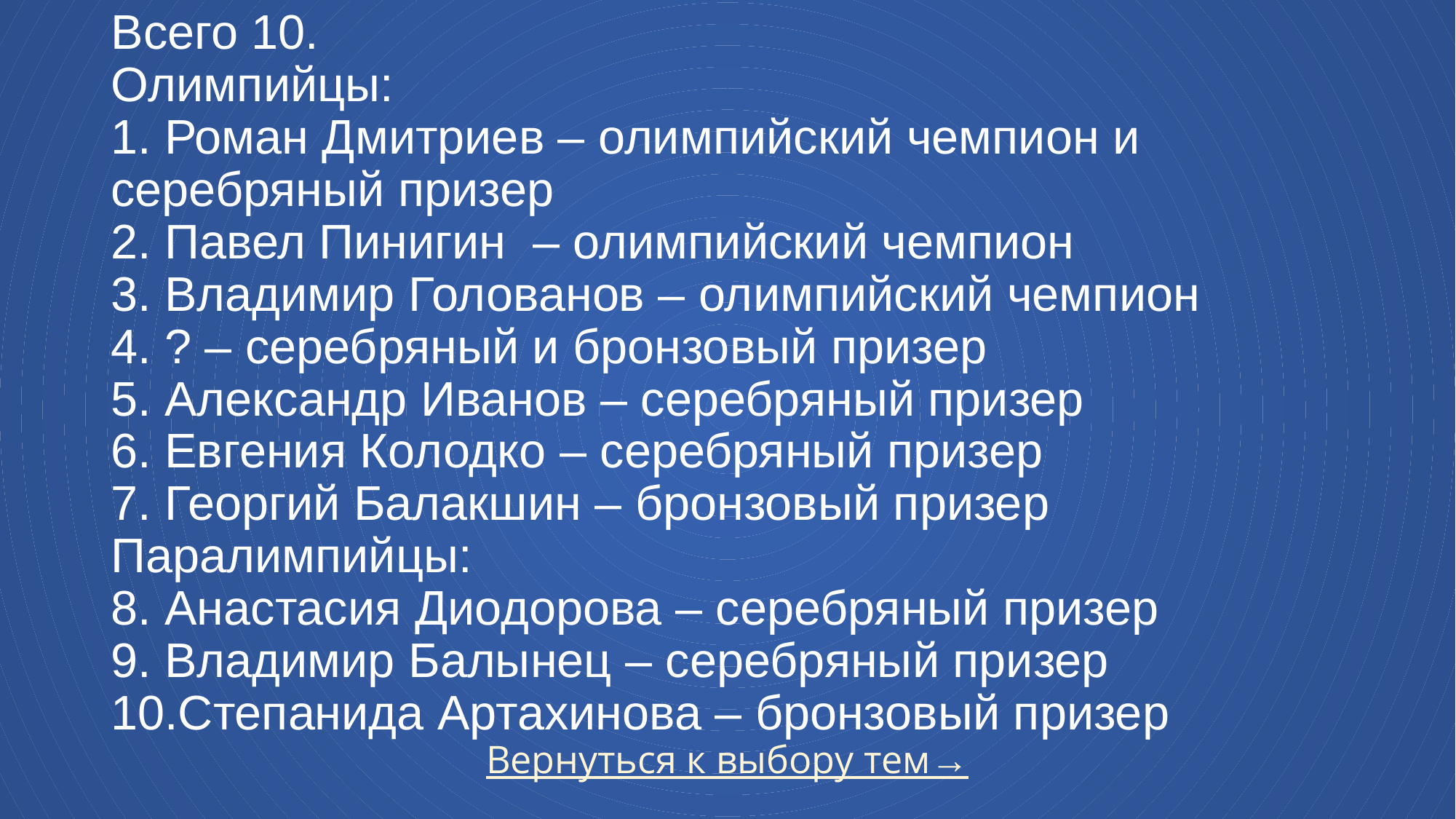

# Всего 10. Олимпийцы: 1. Роман Дмитриев – олимпийский чемпион и серебряный призер 2. Павел Пинигин  – олимпийский чемпион 3. Владимир Голованов – олимпийский чемпион 4. ? – серебряный и бронзовый призер 5. Александр Иванов – серебряный призер 6. Евгения Колодко – серебряный призер 7. Георгий Балакшин – бронзовый призер Паралимпийцы: 8. Анастасия Диодорова – серебряный призер 9. Владимир Балынец – серебряный призер 10.Степанида Артахинова – бронзовый призер
Вернуться к выбору тем→